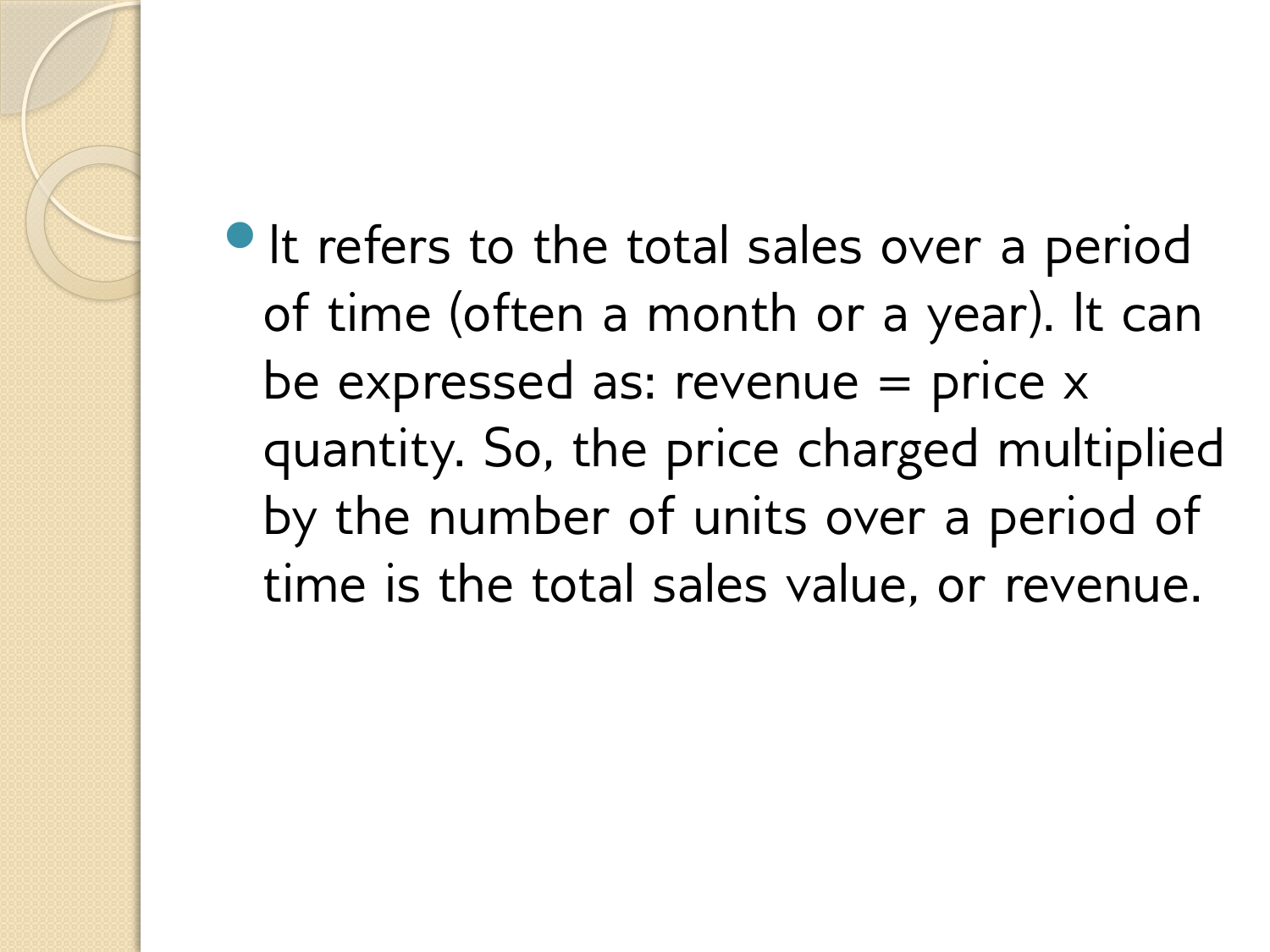

#
It refers to the total sales over a period of time (often a month or a year). It can be expressed as: revenue = price x quantity. So, the price charged multiplied by the number of units over a period of time is the total sales value, or revenue.